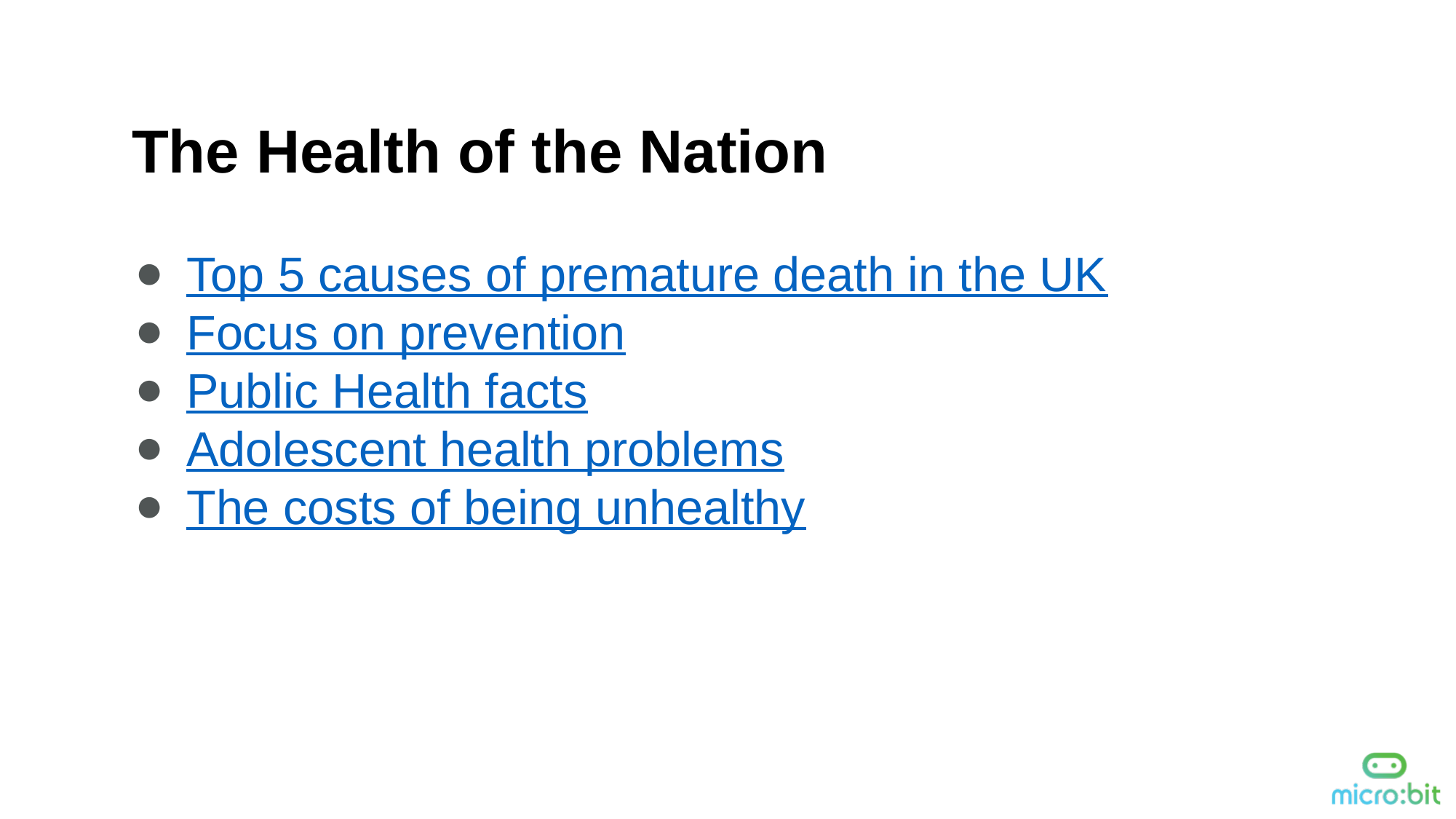

The Health of the Nation

Top 5 causes of premature death in the UK
Focus on prevention
Public Health facts
Adolescent health problems
The costs of being unhealthy